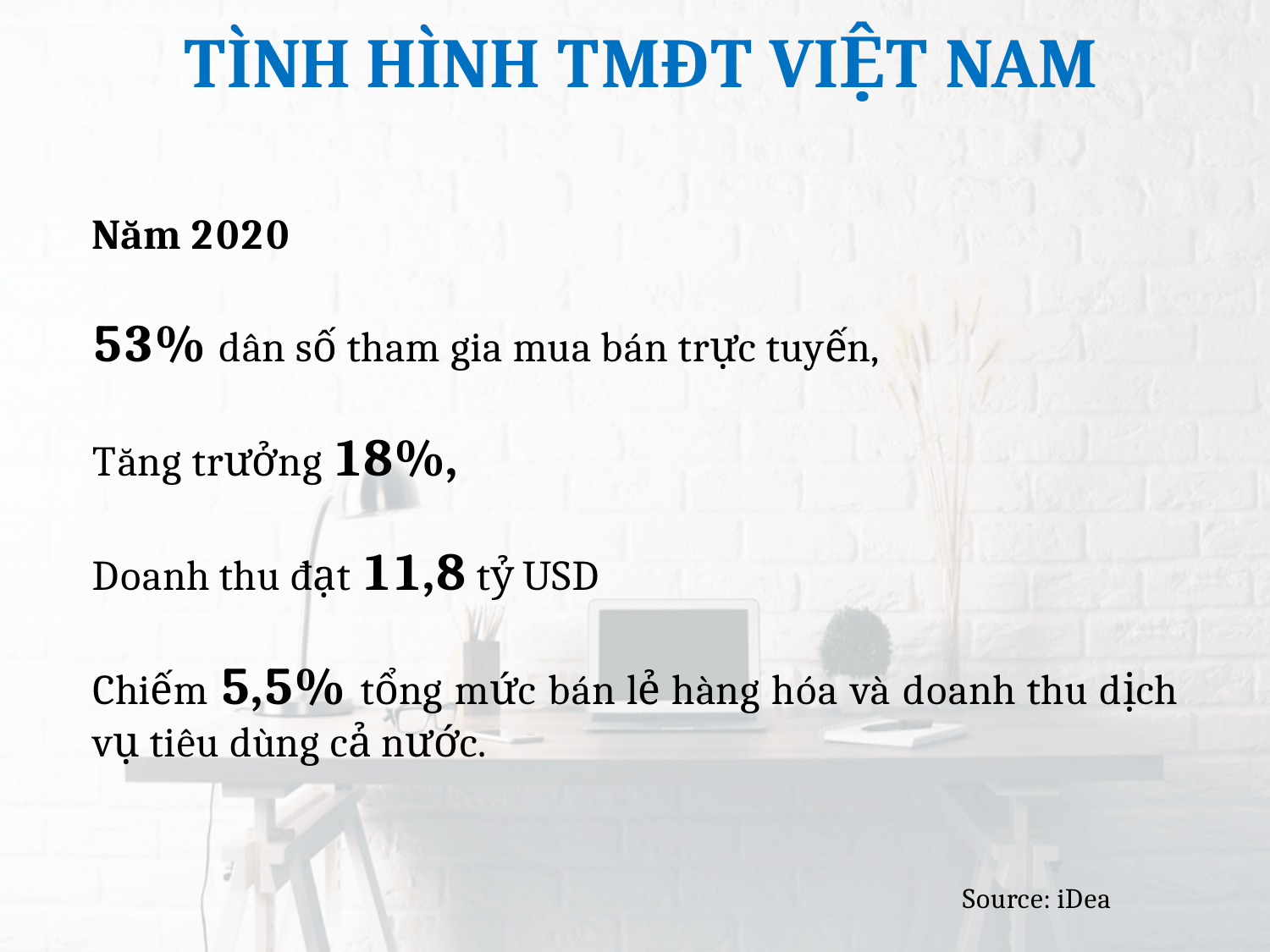

TÌNH HÌNH TMĐT VIỆT NAM
Năm 2020

53% dân số tham gia mua bán trực tuyến,

Tăng trưởng 18%,

Doanh thu đạt 11,8 tỷ USD

Chiếm 5,5% tổng mức bán lẻ hàng hóa và doanh thu dịch vụ tiêu dùng cả nước.
Source: iDea